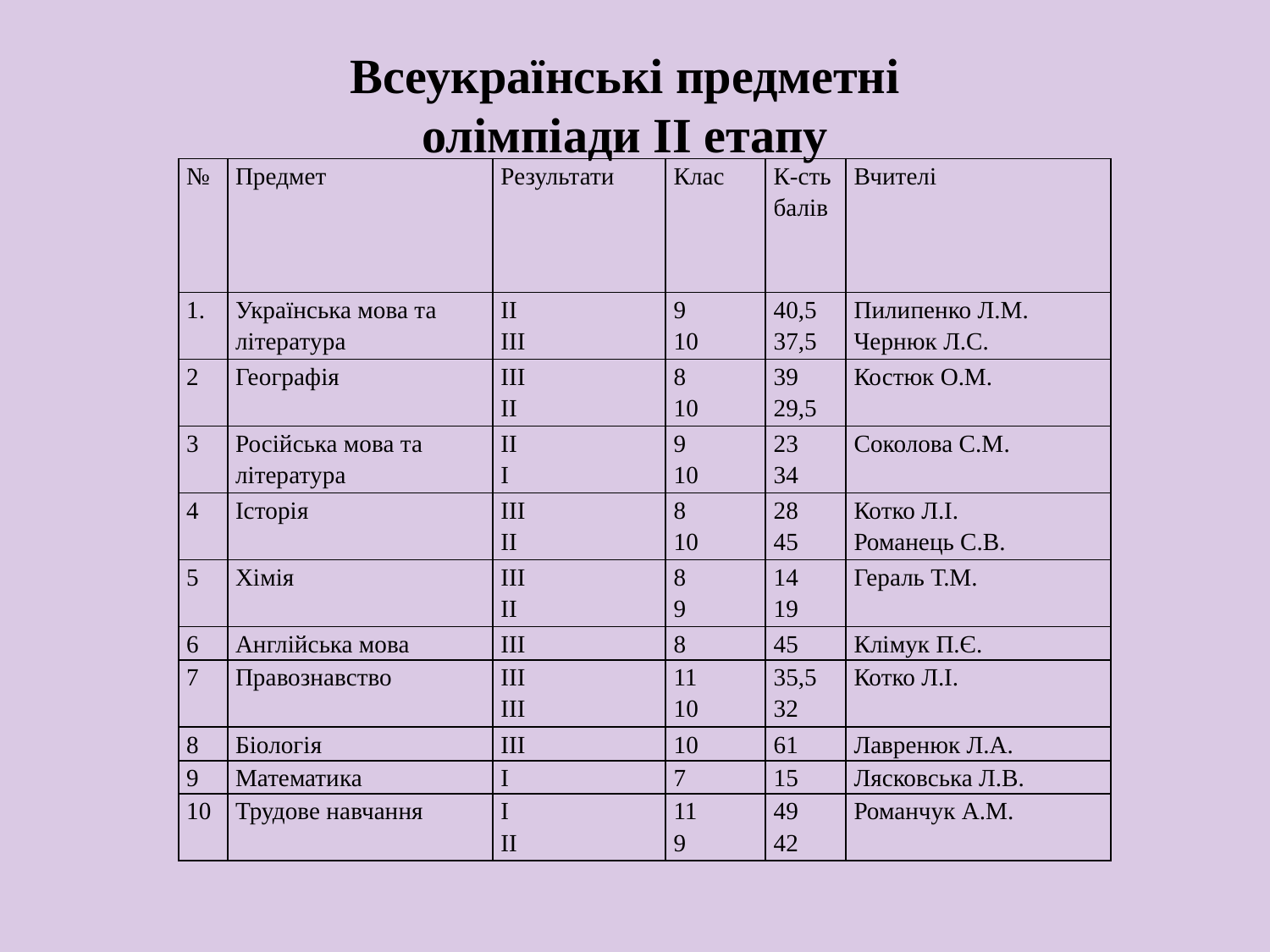

Всеукраїнські предметні олімпіади ІІ етапу

| № | Предмет | Результати | Клас | К-сть балів | Вчителі |
| --- | --- | --- | --- | --- | --- |
| 1. | Українська мова та література | ІІ ІІІ | 9 10 | 40,5 37,5 | Пилипенко Л.М. Чернюк Л.С. |
| 2 | Географія | ІІІ ІІ | 8 10 | 39 29,5 | Костюк О.М. |
| 3 | Російська мова та література | ІІ І | 9 10 | 23 34 | Соколова С.М. |
| 4 | Історія | ІІІ ІІ | 8 10 | 28 45 | Котко Л.І. Романець С.В. |
| 5 | Хімія | ІІІ ІІ | 8 9 | 14 19 | Гераль Т.М. |
| 6 | Англійська мова | ІІІ | 8 | 45 | Клімук П.Є. |
| 7 | Правознавство | ІІІ ІІІ | 11 10 | 35,5 32 | Котко Л.І. |
| 8 | Біологія | ІІІ | 10 | 61 | Лавренюк Л.А. |
| 9 | Математика | І | 7 | 15 | Лясковська Л.В. |
| 10 | Трудове навчання | І ІІ | 11 9 | 49 42 | Романчук А.М. |